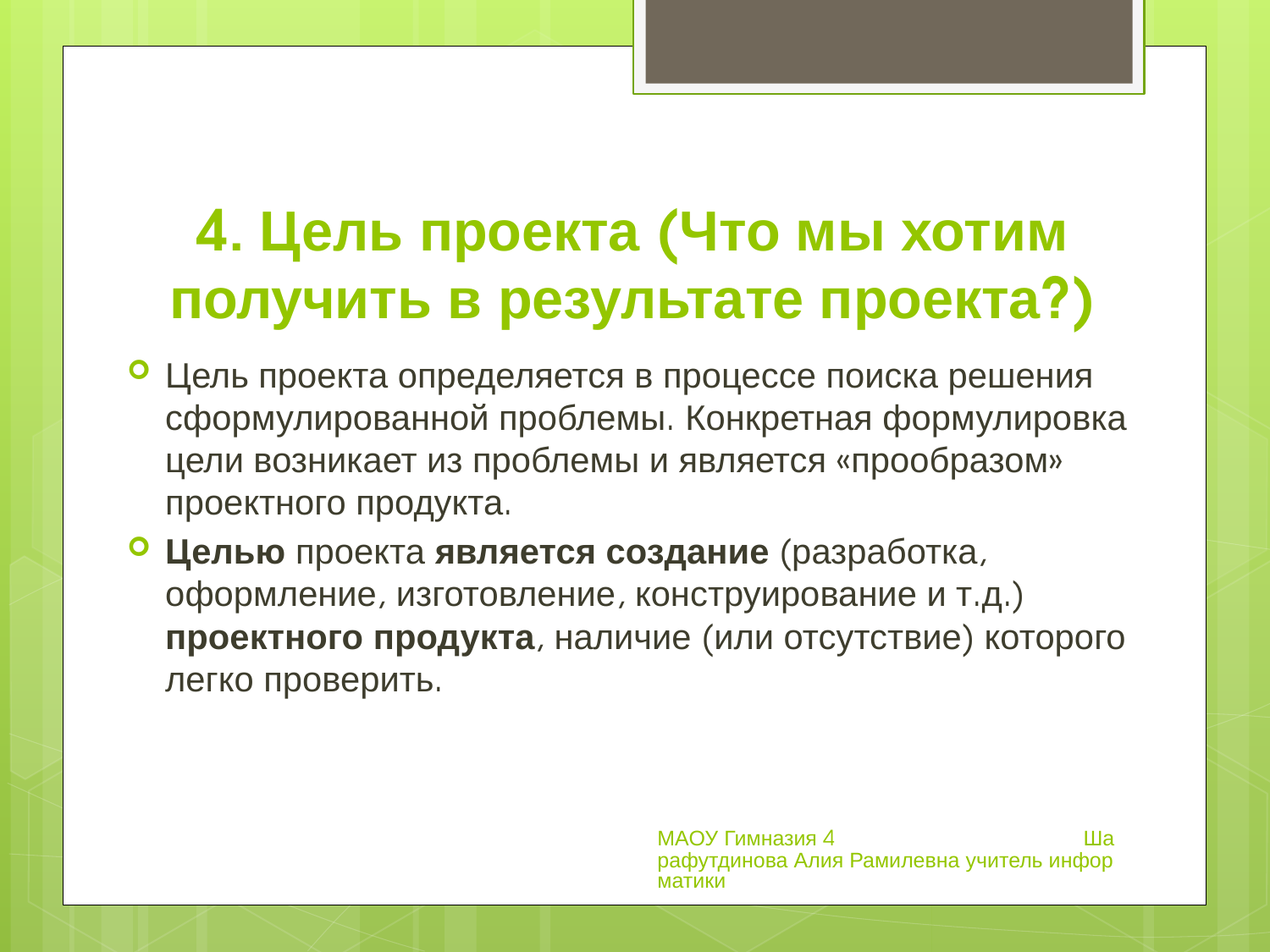

# 4. Цель проекта (Что мы хотим получить в результате проекта?)
Цель проекта определяется в процессе поиска решения сформулированной проблемы. Конкретная формулировка цели возникает из проблемы и является «прообразом» проектного продукта.
Целью проекта является создание (разработка, оформление, изготовление, конструирование и т.д.) проектного продукта, наличие (или отсутствие) которого легко проверить.
МАОУ Гимназия 4                                          Шарафутдинова Алия Рамилевна учитель информатики